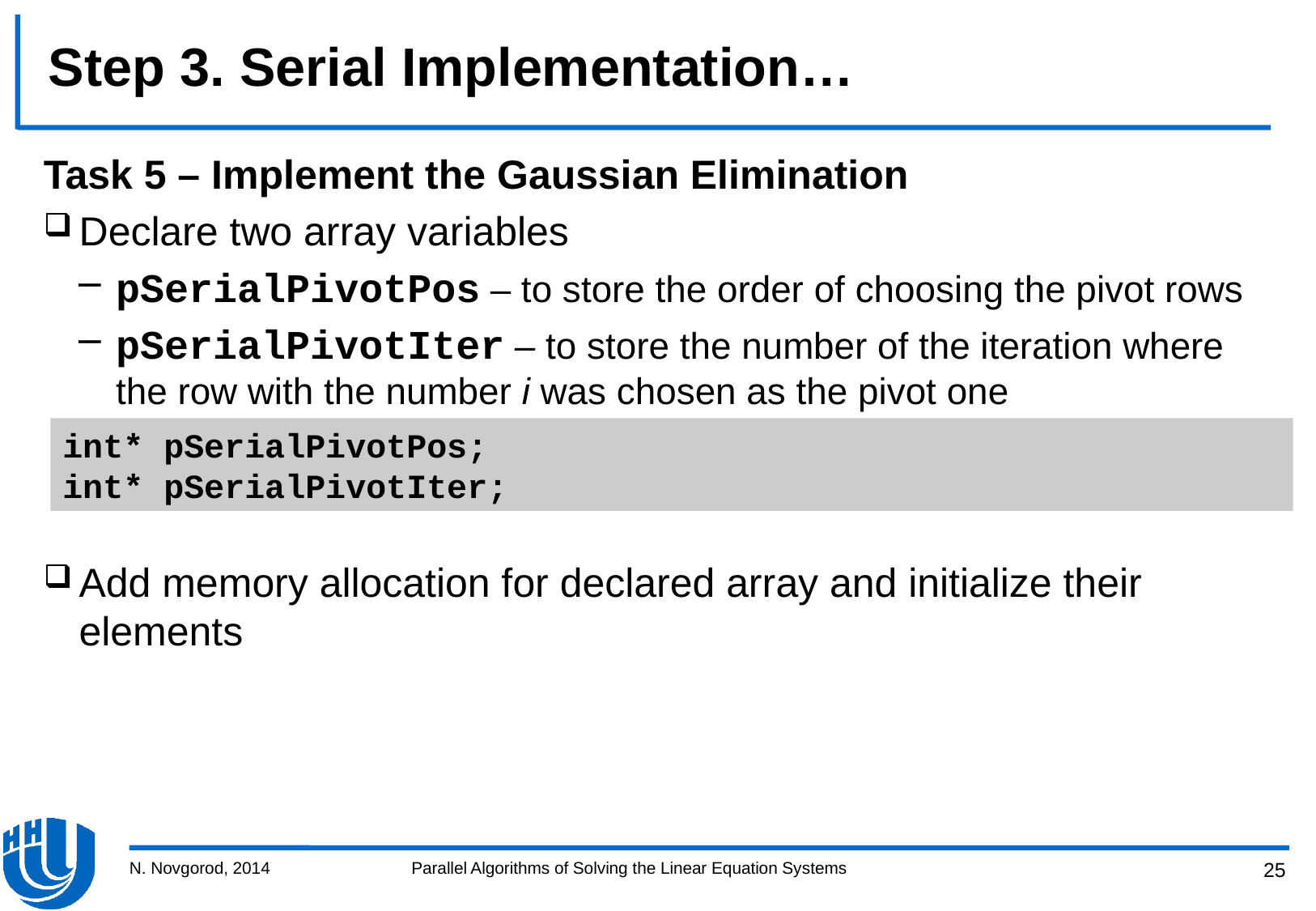

# Step 3. Serial Implementation…
Task 5 – Implement the Gaussian Elimination
Declare two array variables
pSerialPivotPos – to store the order of choosing the pivot rows
pSerialPivotIter – to store the number of the iteration where the row with the number i was chosen as the pivot one

Add memory allocation for declared array and initialize their elements

int* pSerialPivotPos;
int* pSerialPivotIter;
N. Novgorod, 2014
Parallel Algorithms of Solving the Linear Equation Systems
25